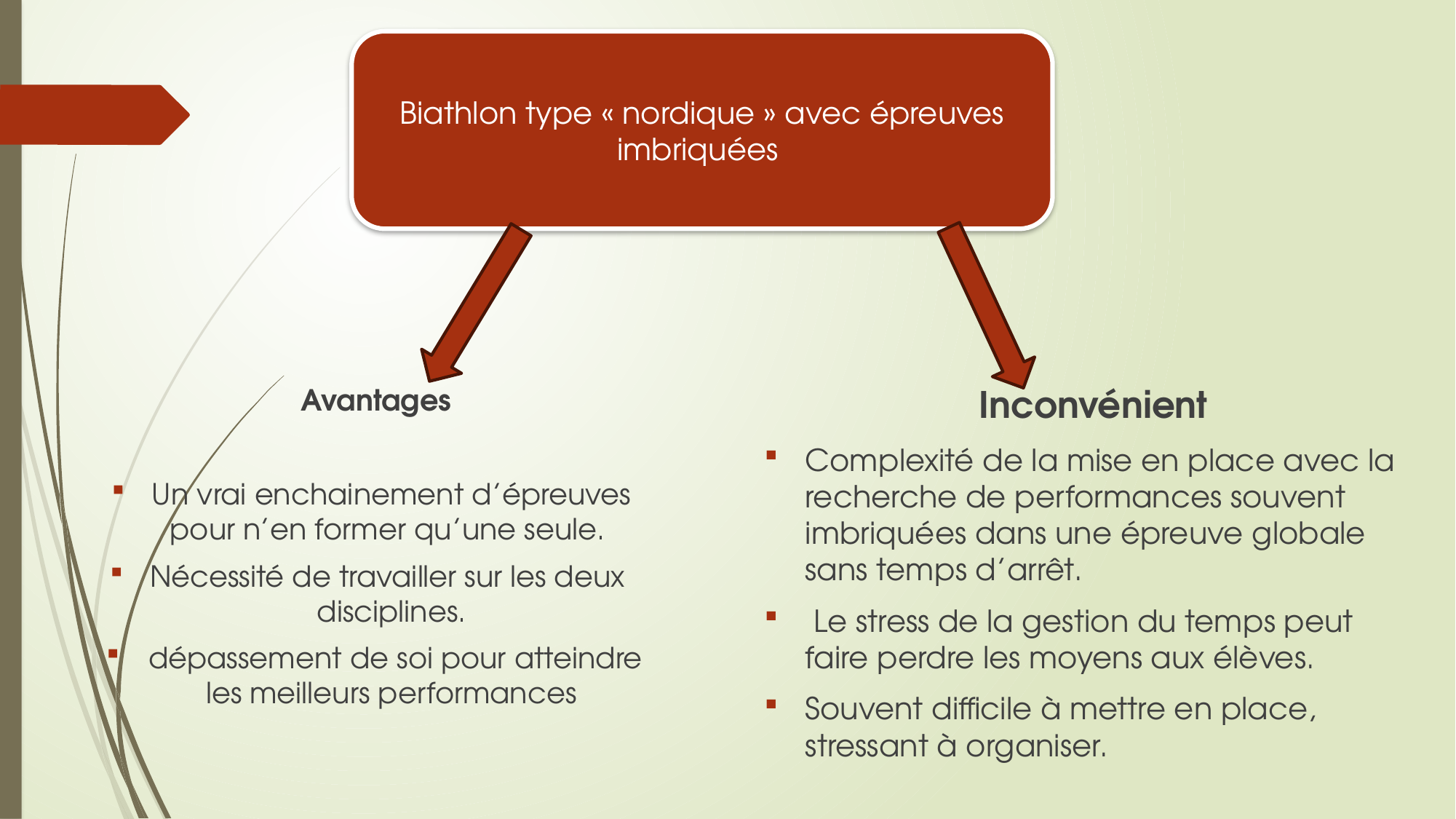

Biathlon type « nordique » avec épreuves imbriquées

Avantages

Un vrai enchainement d’épreuves pour n’en former qu’une seule.
Nécessité de travailler sur les deux  disciplines.
 dépassement de soi pour atteindre les meilleurs performances

# Inconvénient
Complexité de la mise en place avec la recherche de performances souvent imbriquées dans une épreuve globale sans temps d’arrêt.
 Le stress de la gestion du temps peut faire perdre les moyens aux élèves.
Souvent difficile à mettre en place, stressant à organiser.